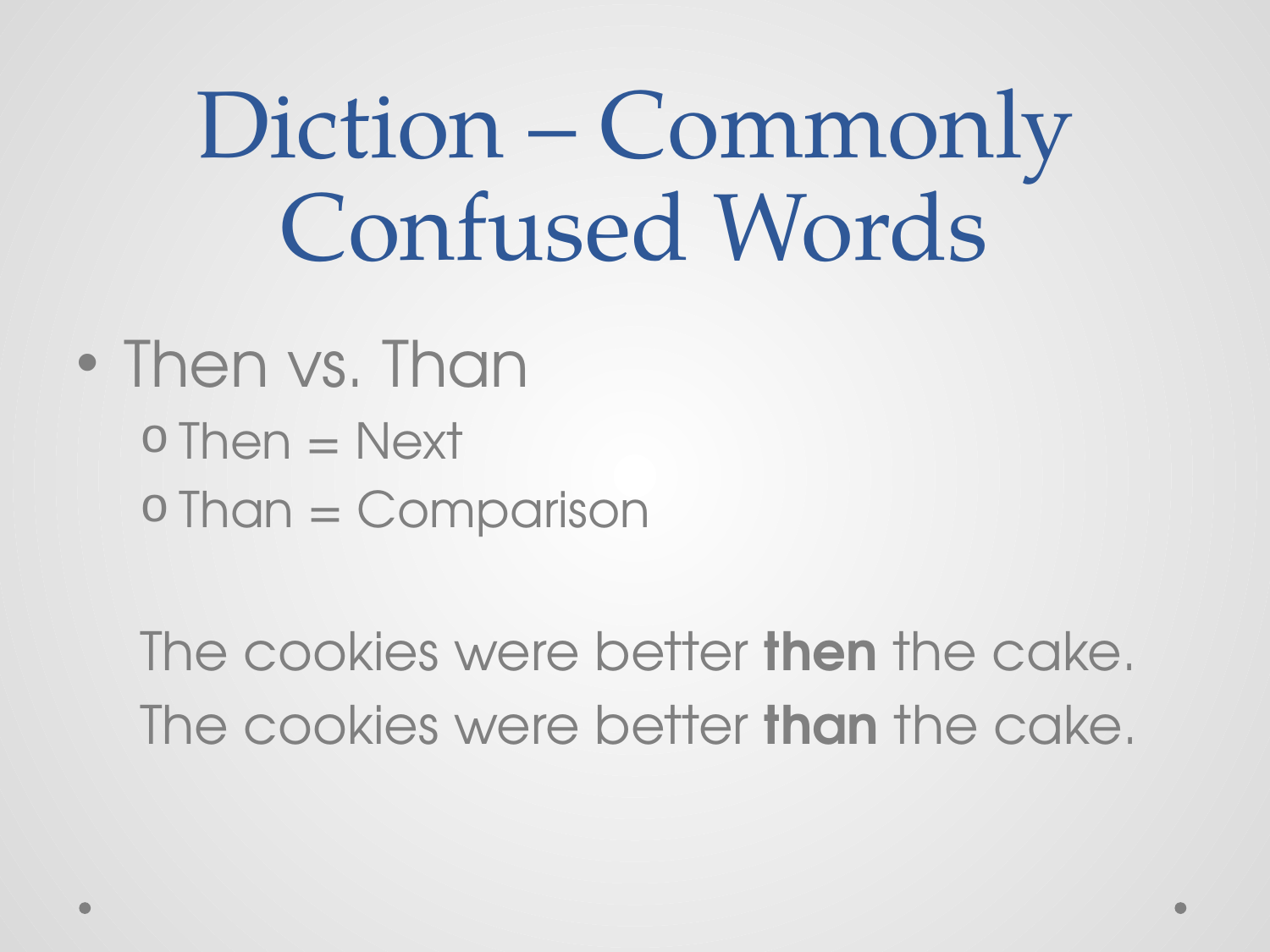

# Diction – Commonly Confused Words
Then vs. Than
Then = Next
Than = Comparison

The cookies were better then the cake.
The cookies were better than the cake.